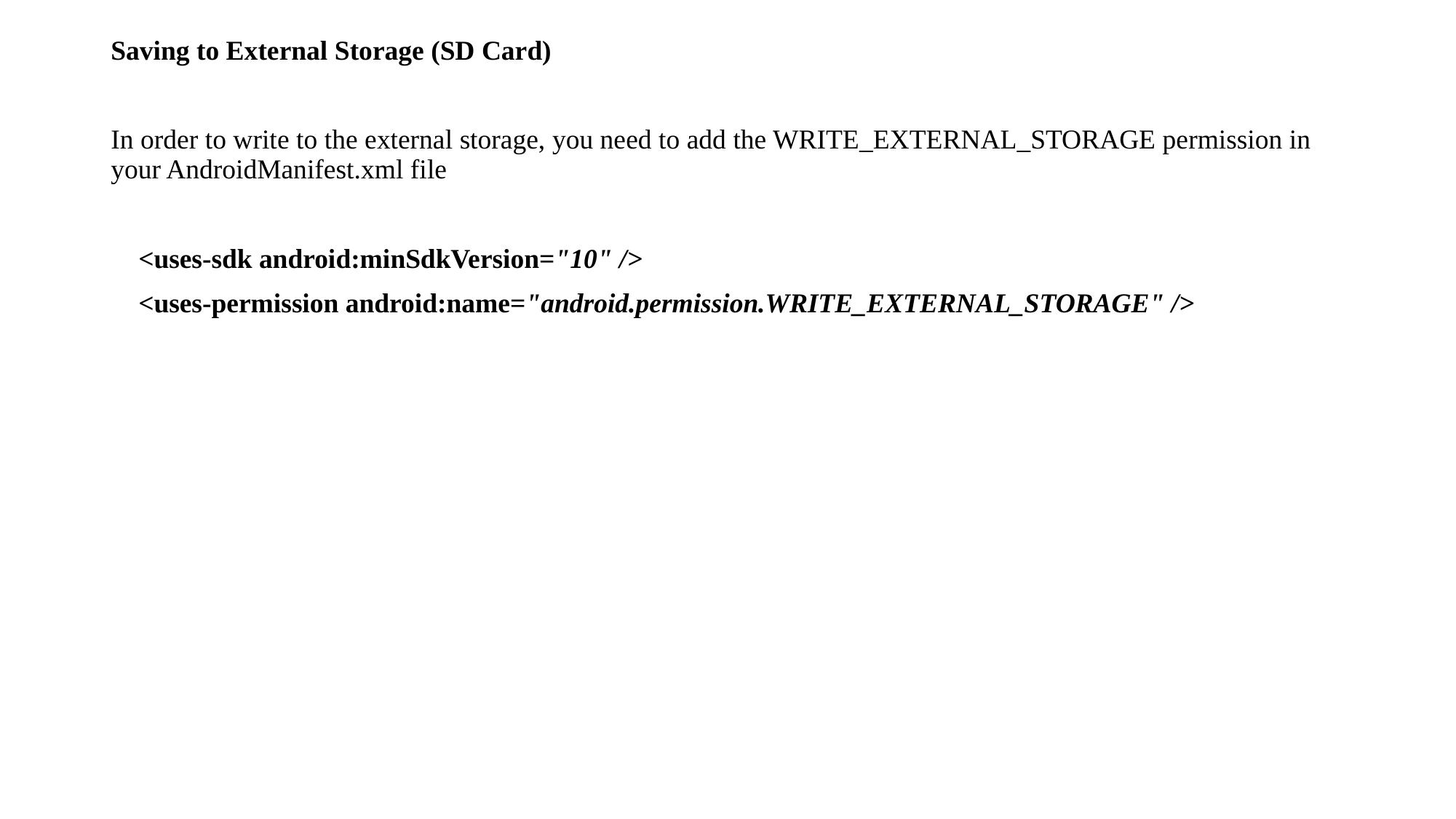

Saving to External Storage (SD Card)

In order to write to the external storage, you need to add the WRITE_EXTERNAL_STORAGE permission in your AndroidManifest.xml file

    <uses-sdk android:minSdkVersion="10" />
    <uses-permission android:name="android.permission.WRITE_EXTERNAL_STORAGE" />